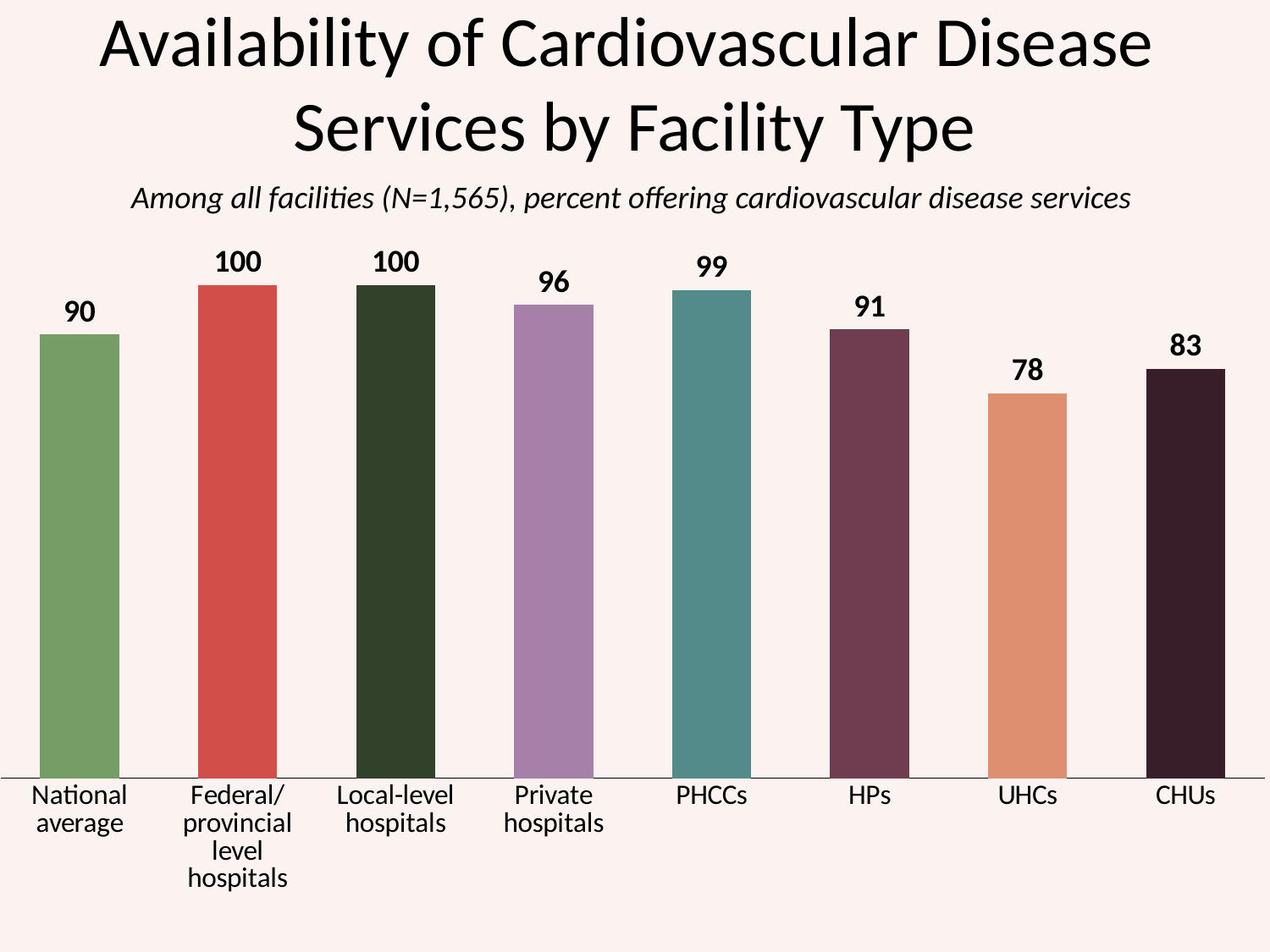

Availability of Cardiovascular Disease  Services by Facility Type
Among all facilities (N=1,565), percent offering cardiovascular disease services

### Chart

| Category | CVD |
|---|---|
| National average | 90.0 |
| Federal/ provincial level hospitals | 100.0 |
| Local-level hospitals | 100.0 |
| Private hospitals | 96.0 |
| PHCCs | 99.0 |
| HPs | 91.0 |
| UHCs | 78.0 |
| CHUs | 83.0 |